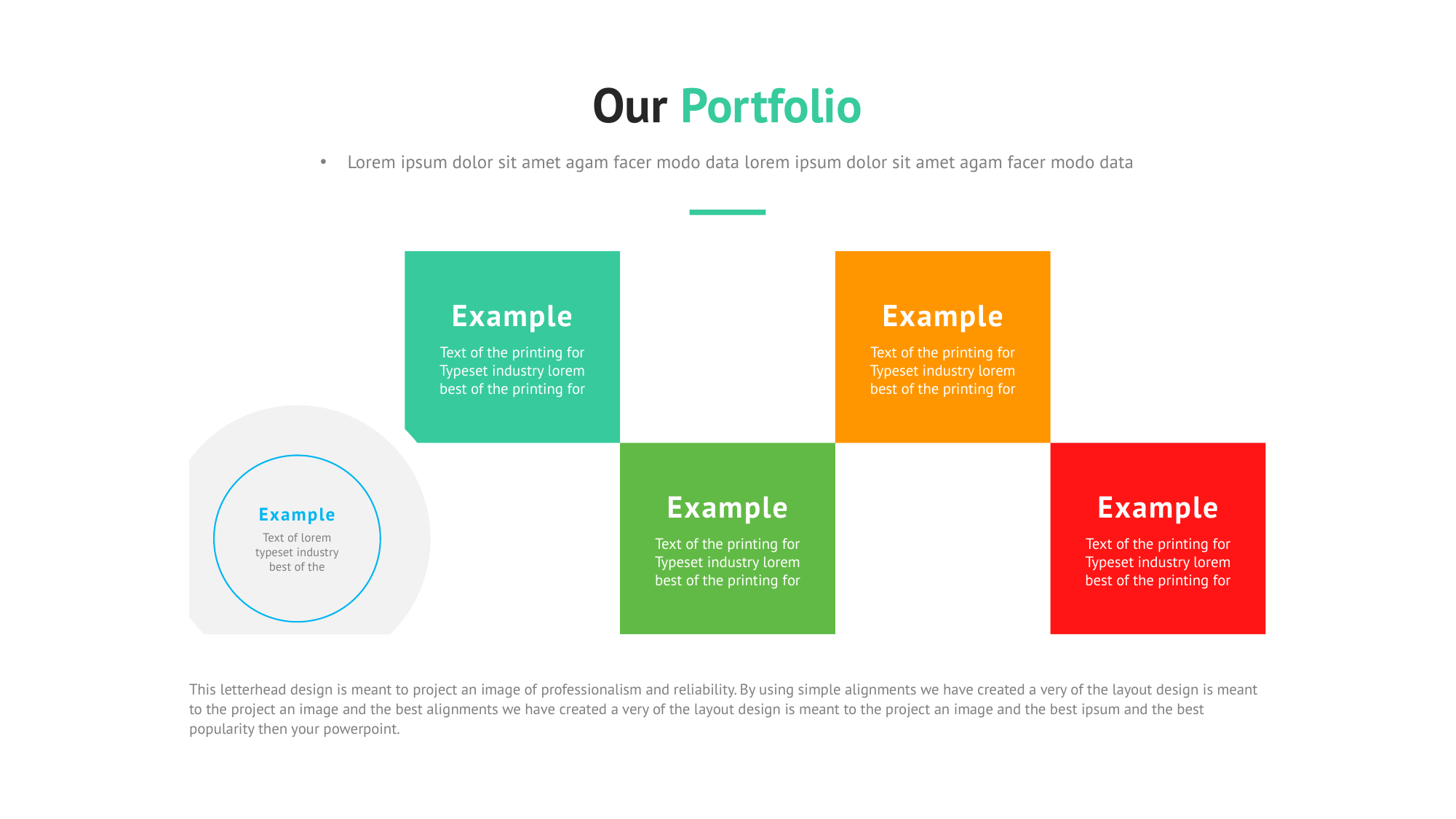

# Our Portfolio
Lorem ipsum dolor sit amet agam facer modo data lorem ipsum dolor sit amet agam facer modo data

Example
Text of the printing for
Typeset industry lorem
best of the printing for
Example
Text of the printing for
Typeset industry lorem
best of the printing for

Example
Text of the printing for
Typeset industry lorem
best of the printing for
Example
Text of the printing for
Typeset industry lorem
best of the printing for
Example
Text of lorem
typeset industry
best of the

This letterhead design is meant to project an image of professionalism and reliability. By using simple alignments we have created a very of the layout design is meant to the project an image and the best alignments we have created a very of the layout design is meant to the project an image and the best ipsum and the best popularity then your powerpoint.
www.website.com
12